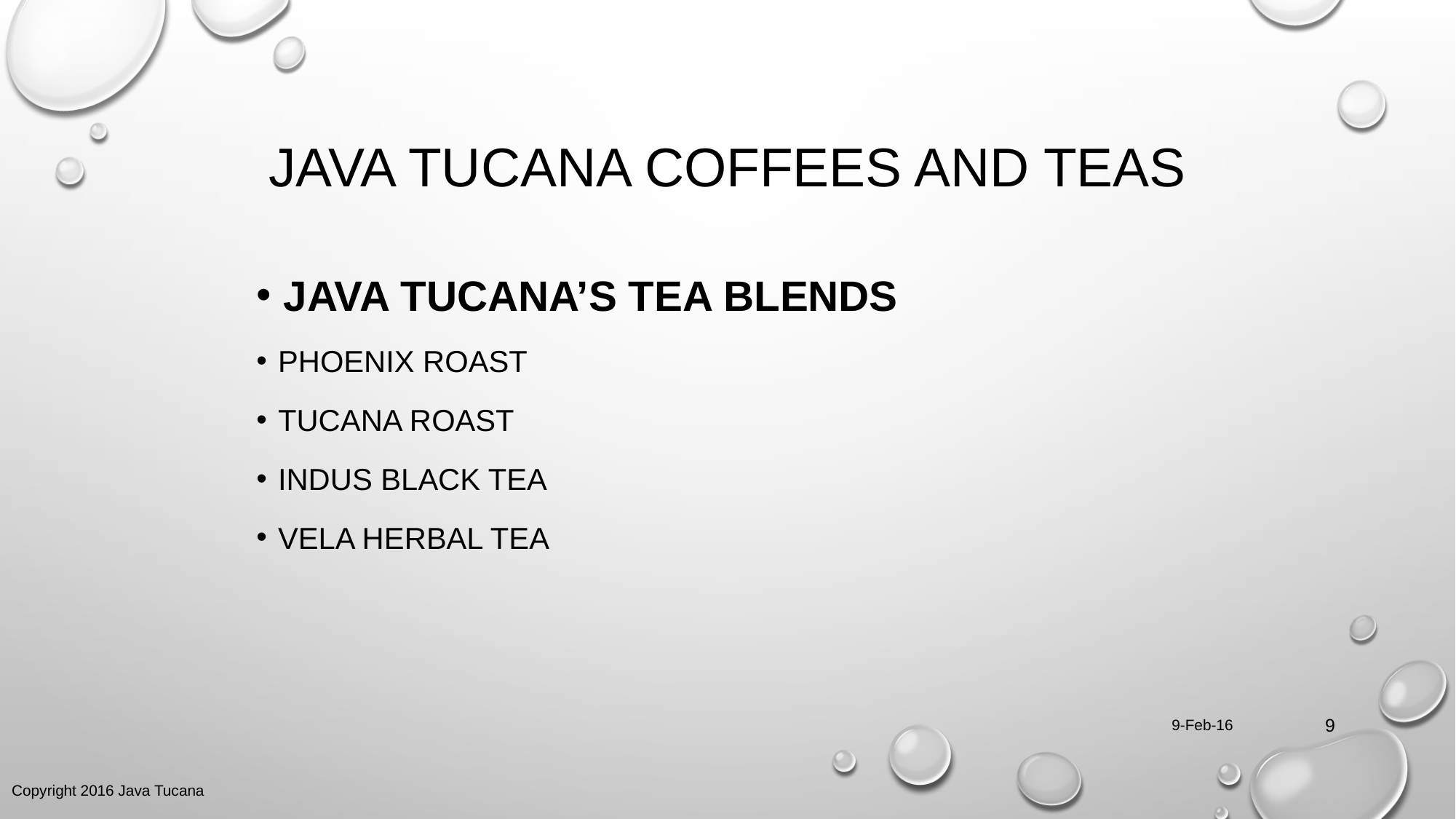

# Java Tucana Coffees and Teas
Java Tucana’s tea blends
Phoenix Roast
Tucana Roast
Indus black tea
Vela herbal tea

9-Feb-16
9
Copyright 2016 Java Tucana